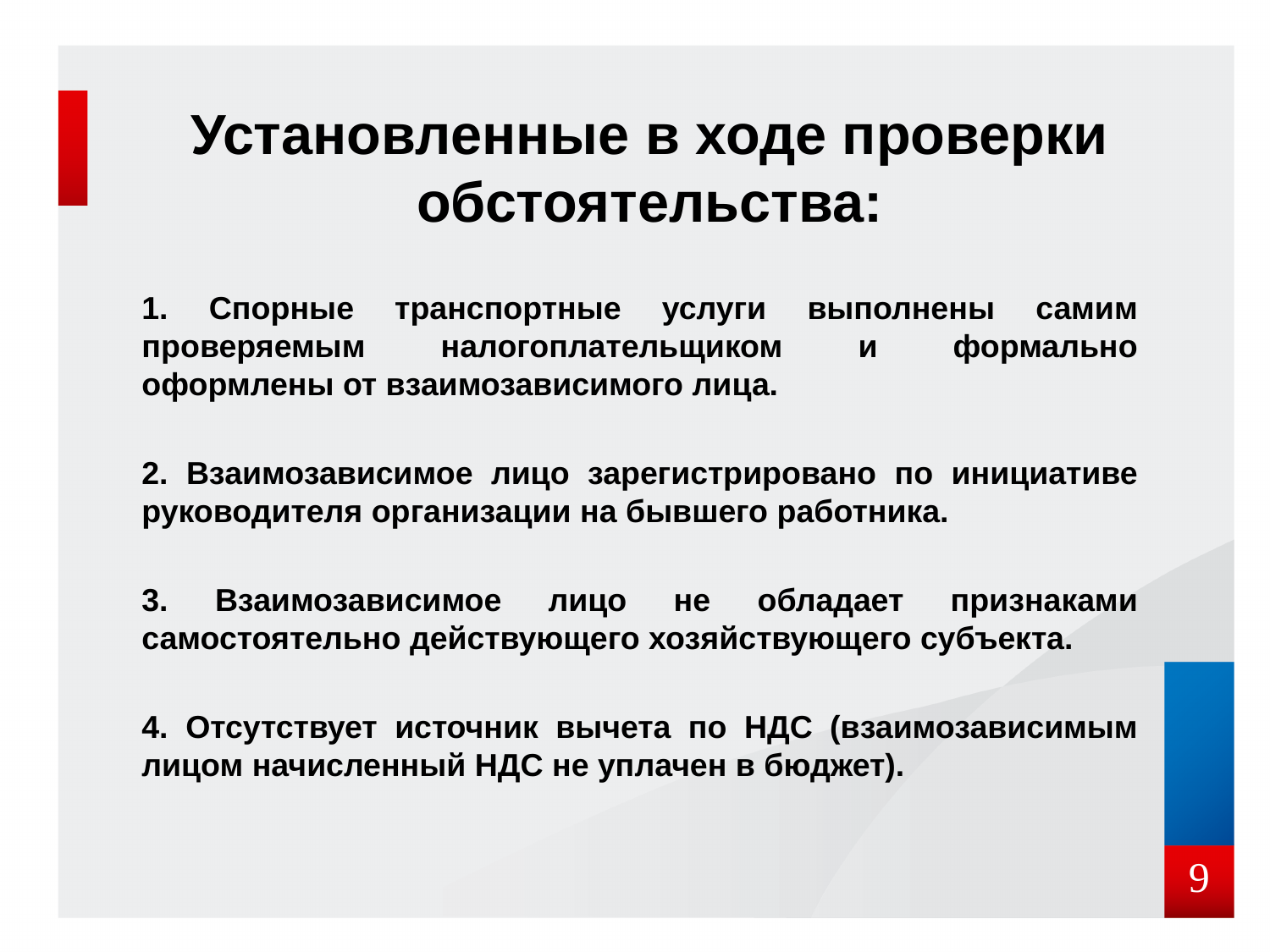

# Установленные в ходе проверки обстоятельства:
1. Спорные транспортные услуги выполнены самим проверяемым налогоплательщиком и формально оформлены от взаимозависимого лица.

2. Взаимозависимое лицо зарегистрировано по инициативе руководителя организации на бывшего работника.

3. Взаимозависимое лицо не обладает признаками самостоятельно действующего хозяйствующего субъекта.

4. Отсутствует источник вычета по НДС (взаимозависимым лицом начисленный НДС не уплачен в бюджет).
9